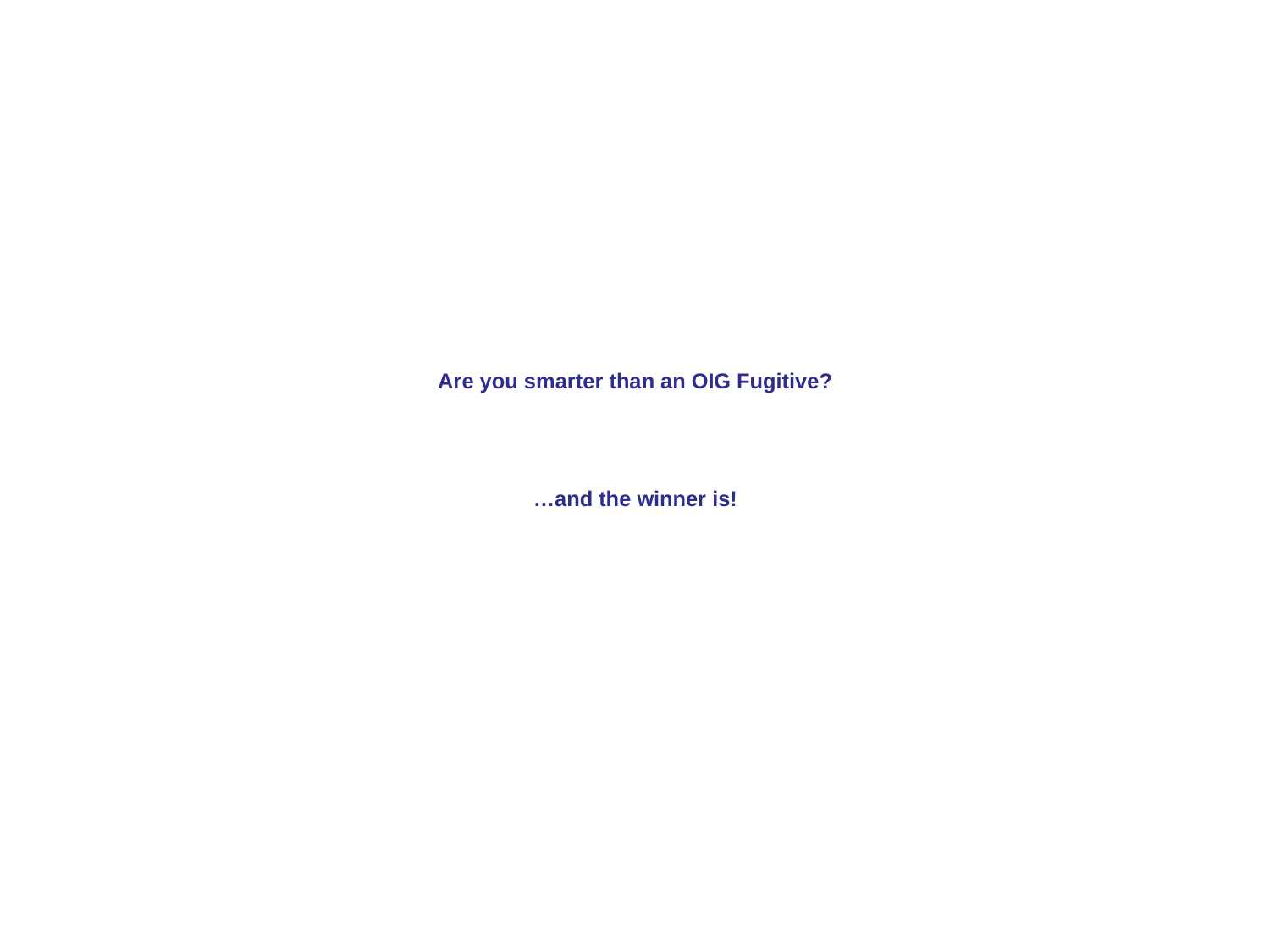

Are you smarter than an OIG Fugitive?
…and the winner is!